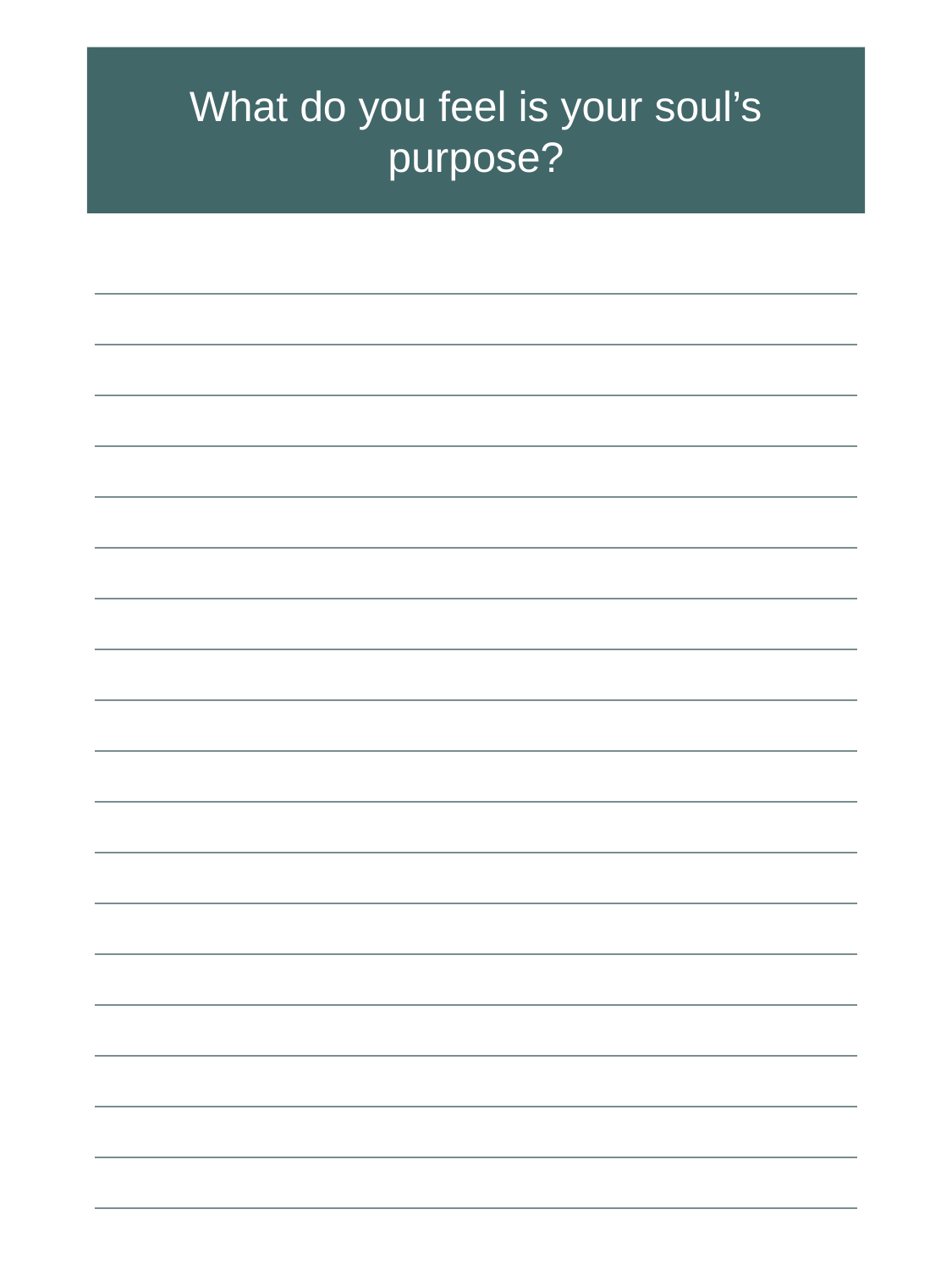

What do you feel is your soul’s purpose?
|  |
| --- |
|  |
|  |
|  |
|  |
|  |
|  |
|  |
|  |
|  |
|  |
|  |
|  |
|  |
|  |
|  |
|  |
|  |